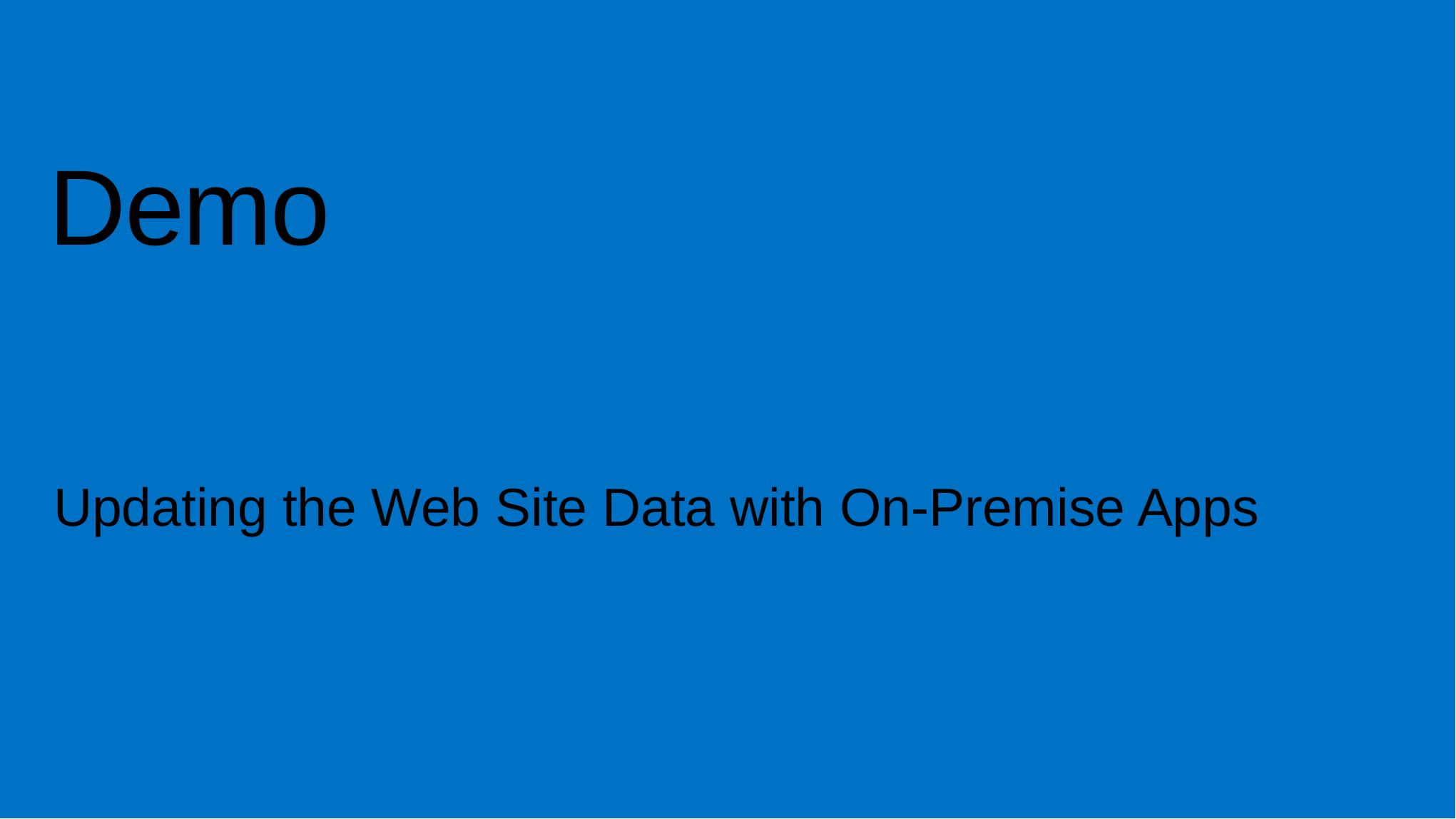

# Demo
Updating the Web Site Data with On-Premise Apps